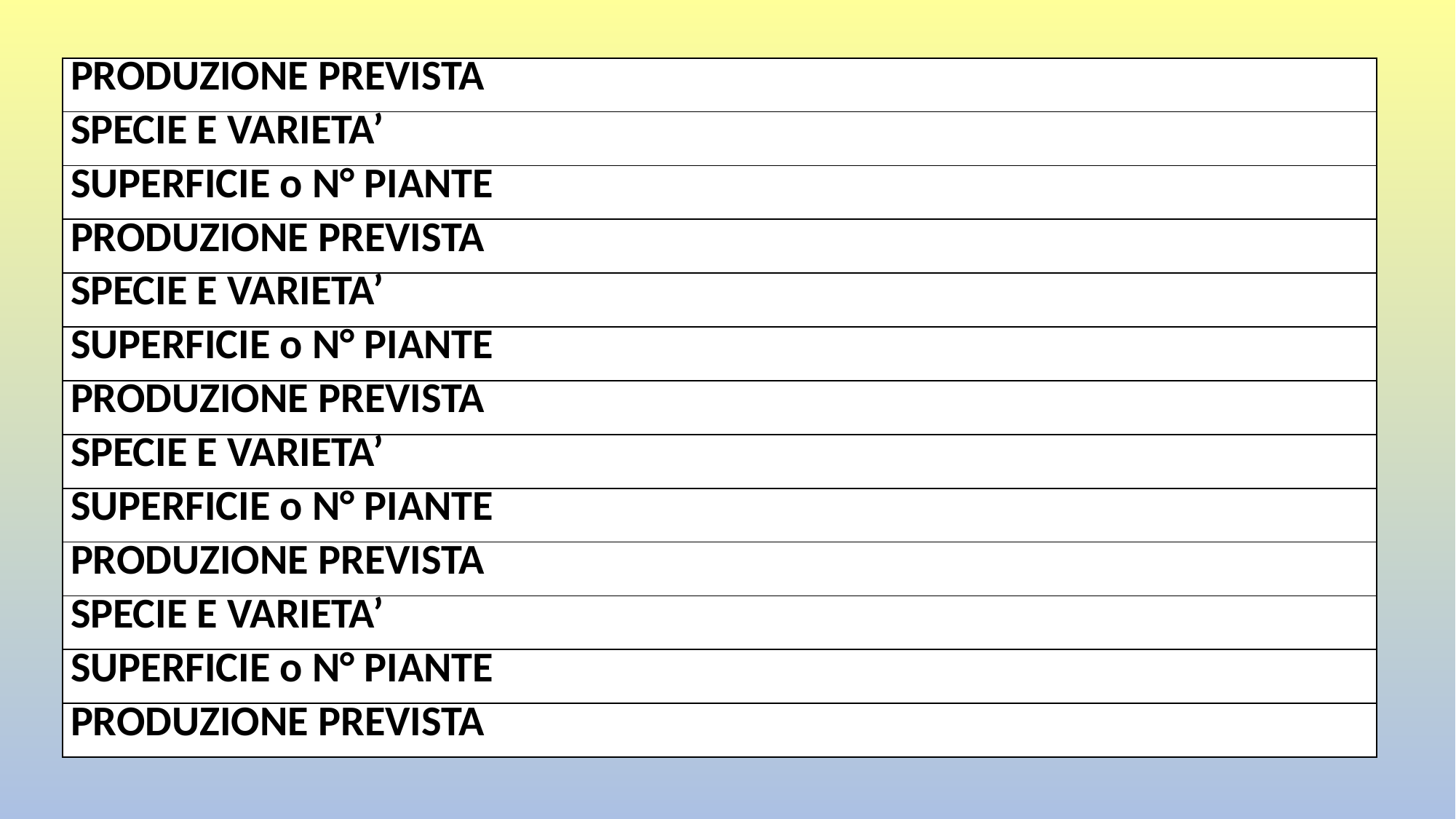

| PRODUZIONE PREVISTA |
| --- |
| SPECIE E VARIETA’ |
| SUPERFICIE o N° PIANTE |
| PRODUZIONE PREVISTA |
| SPECIE E VARIETA’ |
| SUPERFICIE o N° PIANTE |
| PRODUZIONE PREVISTA |
| SPECIE E VARIETA’ |
| SUPERFICIE o N° PIANTE |
| PRODUZIONE PREVISTA |
| SPECIE E VARIETA’ |
| SUPERFICIE o N° PIANTE |
| PRODUZIONE PREVISTA |